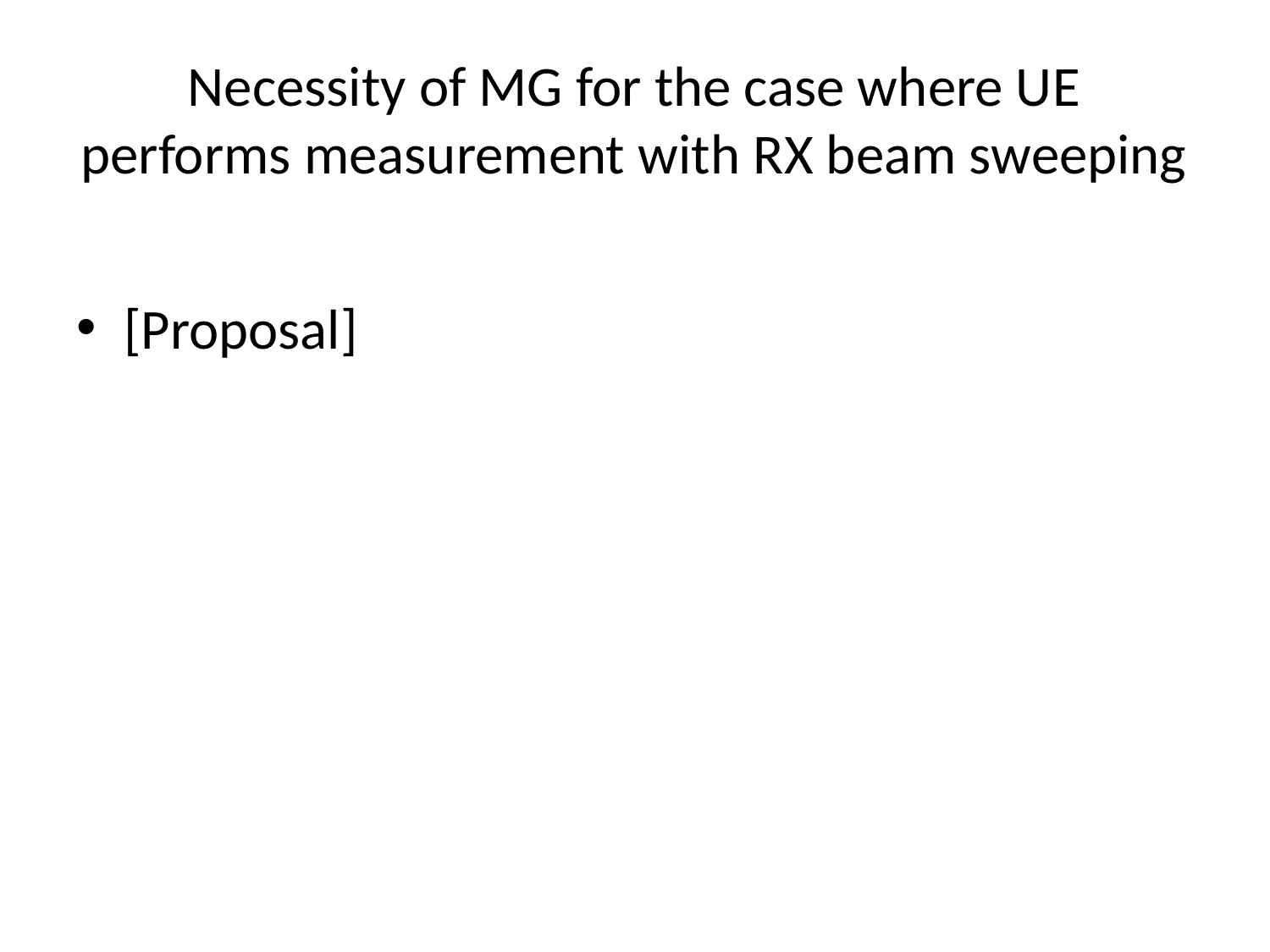

# Necessity of MG for the case where UE performs measurement with RX beam sweeping
[Proposal]